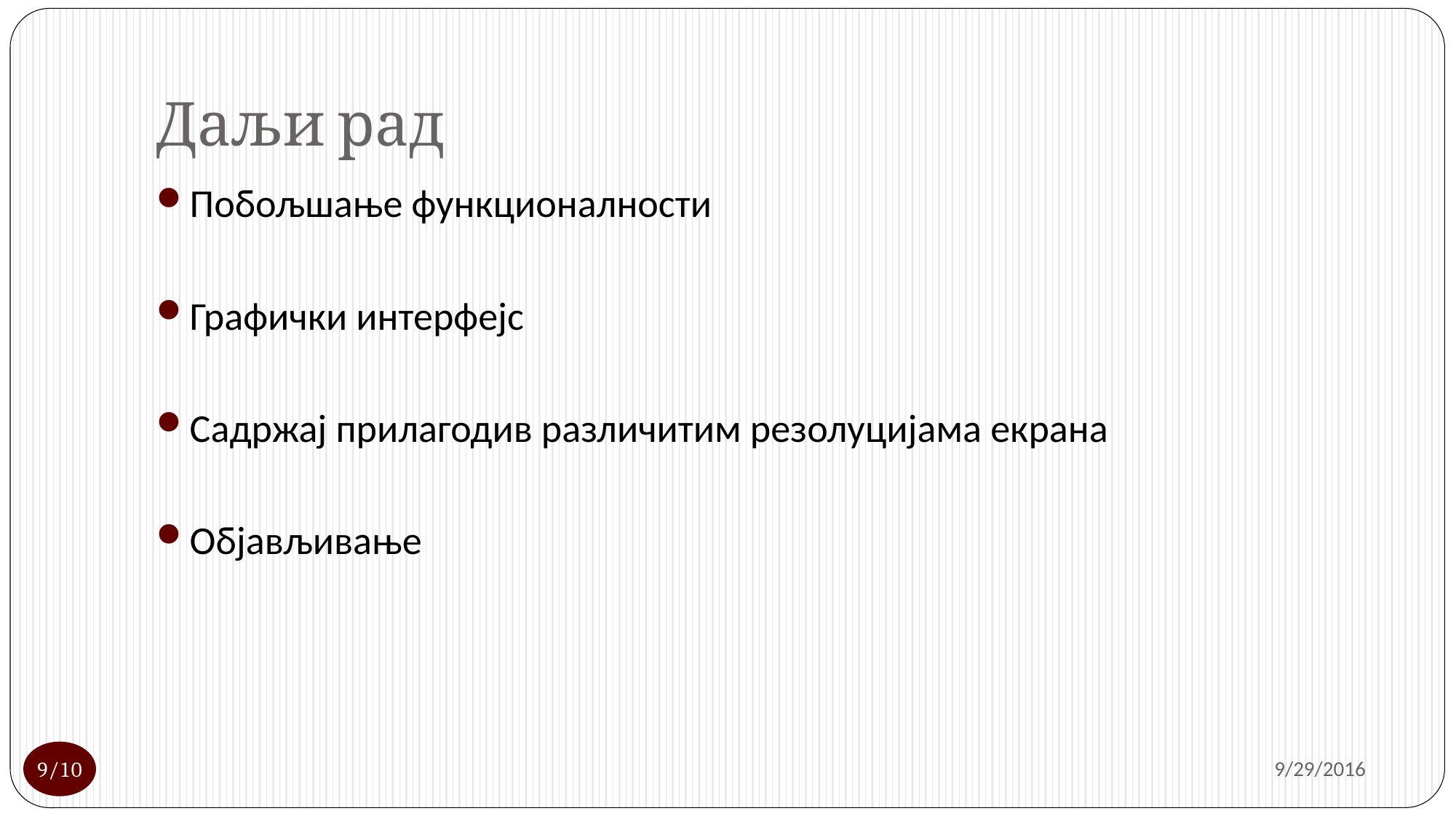

# Даљи рад
Побољшање функционалности

Графички интерфејс

Садржај прилагодив различитим резолуцијама екрана

Објављивање
9/29/2016
9/10